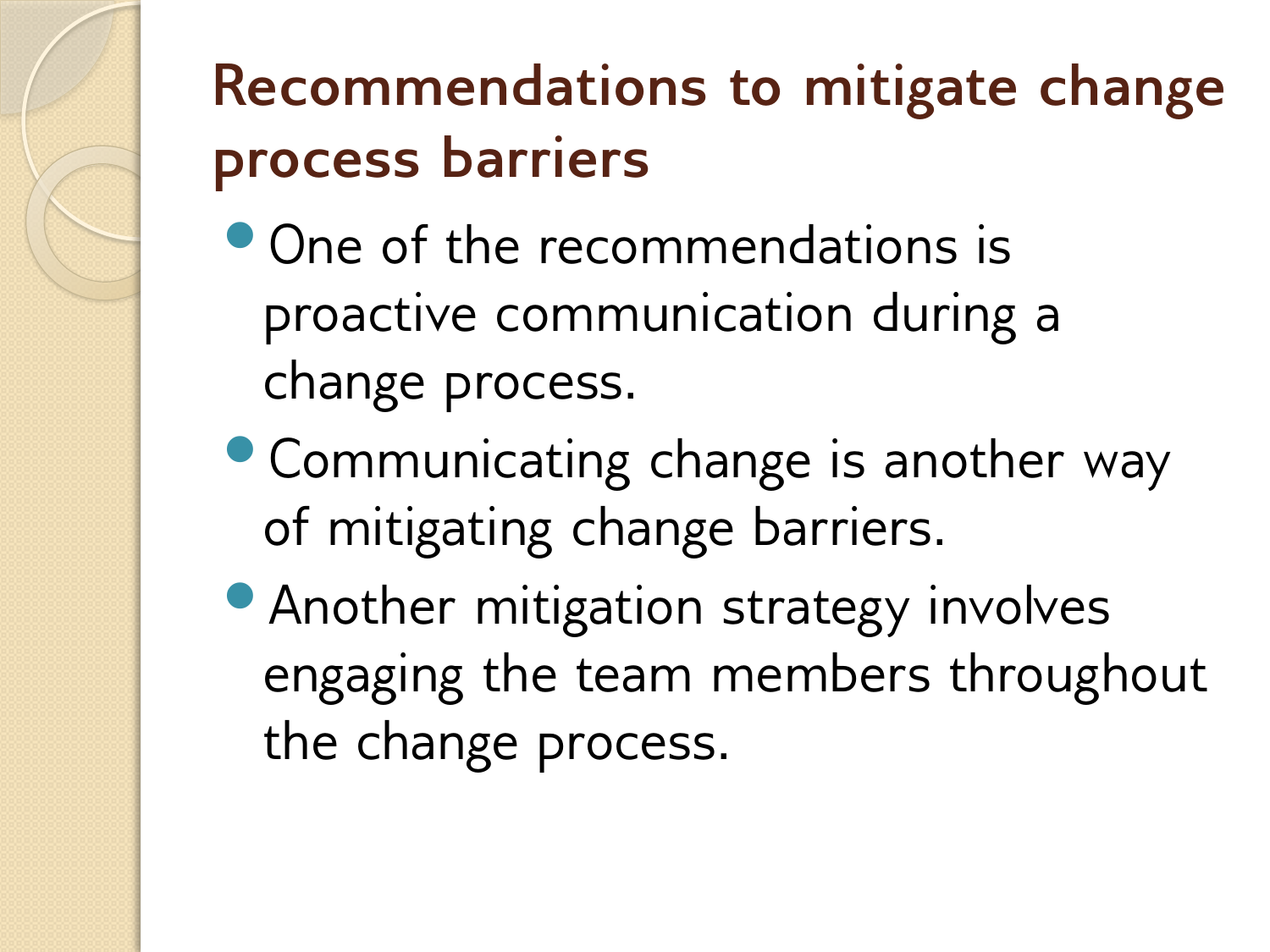

# Recommendations to mitigate change process barriers
One of the recommendations is proactive communication during a change process.
Communicating change is another way of mitigating change barriers.
Another mitigation strategy involves engaging the team members throughout the change process.